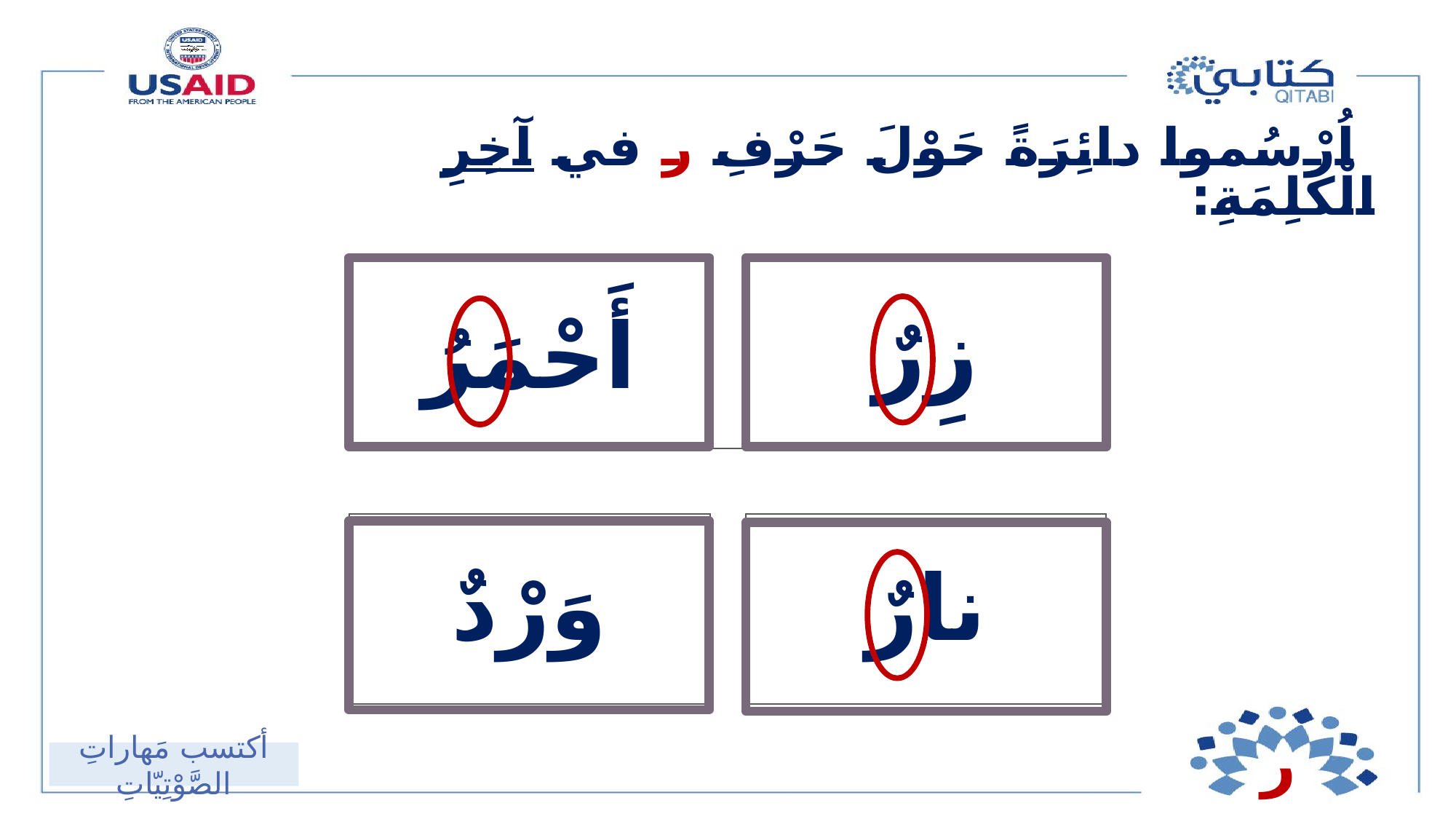

اُرْسُموا دائِرَةً حَوْلَ حَرْفِ ر في آخِرِ الْكَلِمَةِ:

| أَحْمَرُ |  | زِرٌ |
| --- | --- | --- |
|  |  |  |
| وَرْدٌ |  | نارٌ |

ر
أكتسب مَهاراتِ الصَّوْتِيّاتِ